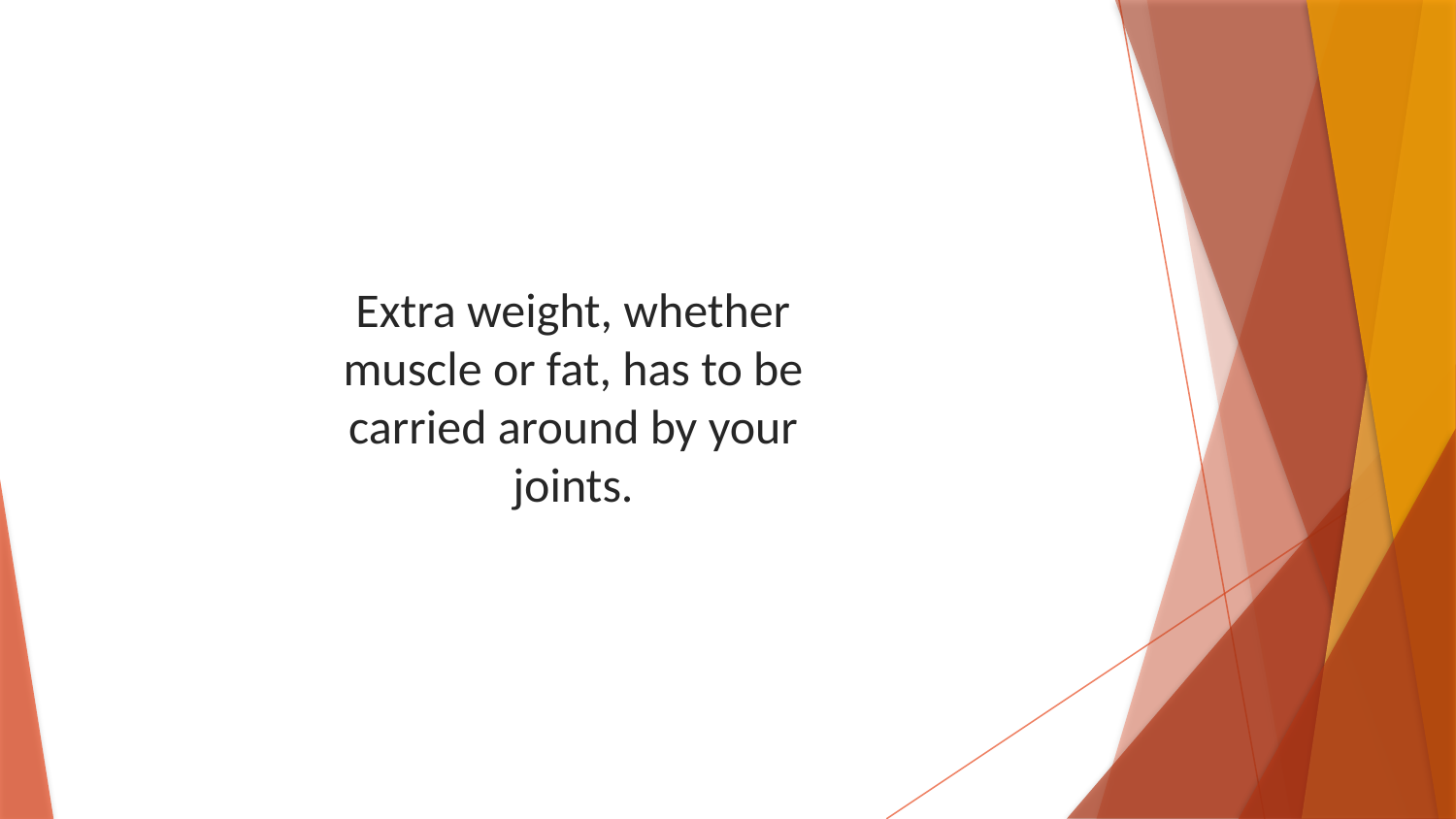

Extra weight, whether muscle or fat, has to be carried around by your joints.